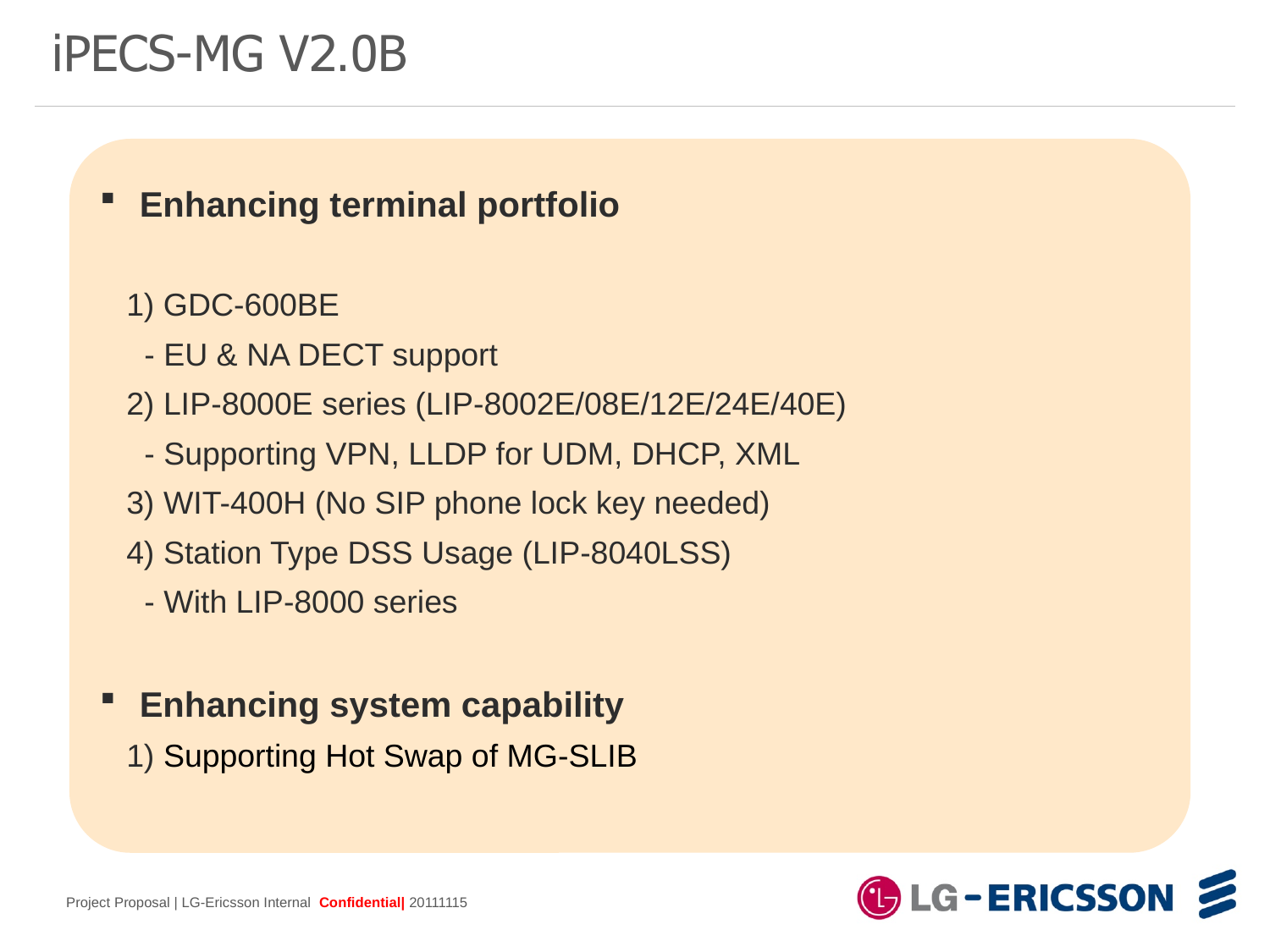

iPECS-MG V2.0B
 Enhancing terminal portfolio

   1) GDC-600BE
     - EU & NA DECT support
   2) LIP-8000E series (LIP-8002E/08E/12E/24E/40E)
     - Supporting VPN, LLDP for UDM, DHCP, XML
   3) WIT-400H (No SIP phone lock key needed)
   4) Station Type DSS Usage (LIP-8040LSS)
     - With LIP-8000 series

 Enhancing system capability
   1) Supporting Hot Swap of MG-SLIB